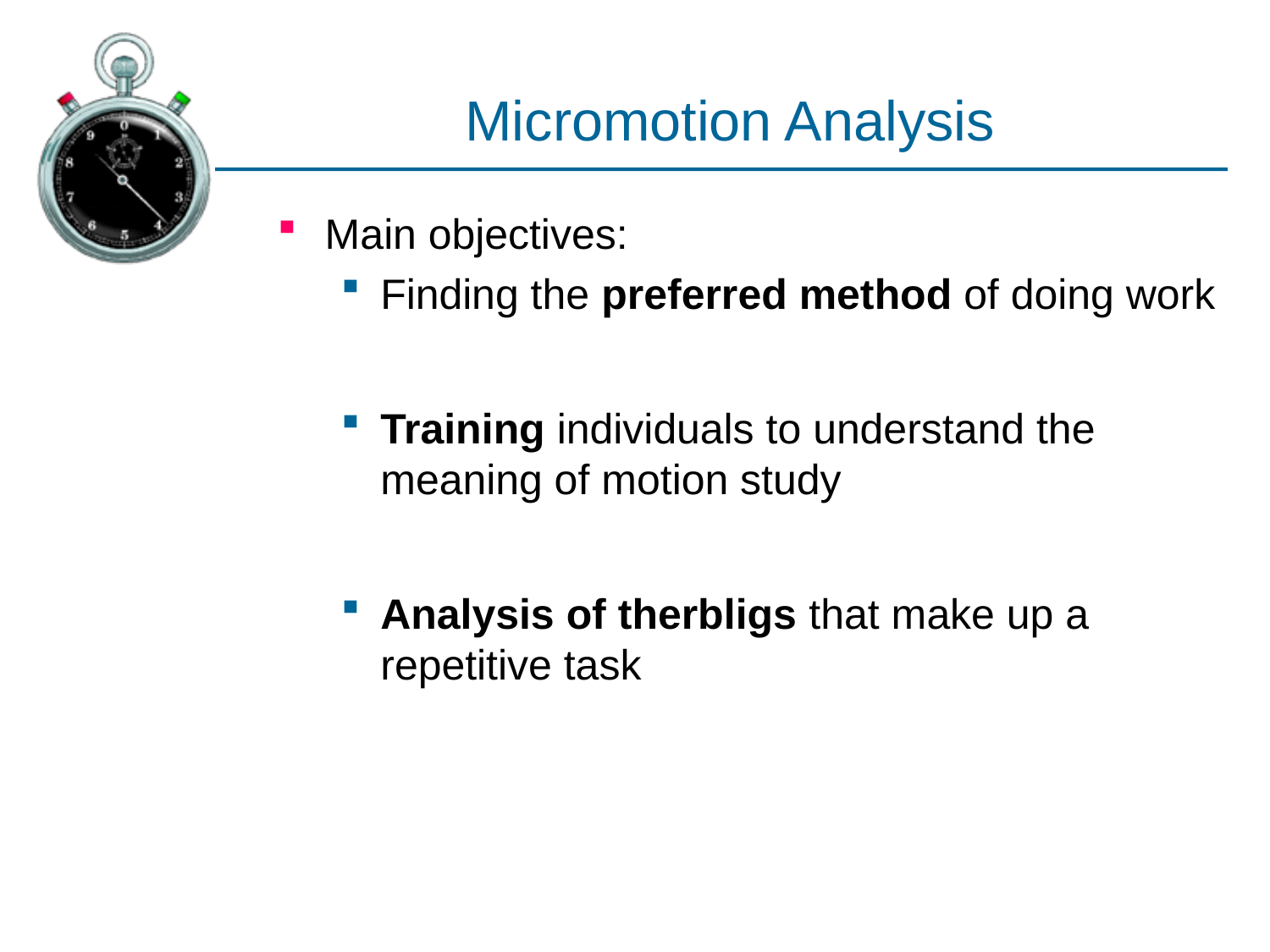

# Micromotion Analysis
Main objectives:
Finding the preferred method of doing work

Training individuals to understand the meaning of motion study

Analysis of therbligs that make up a repetitive task